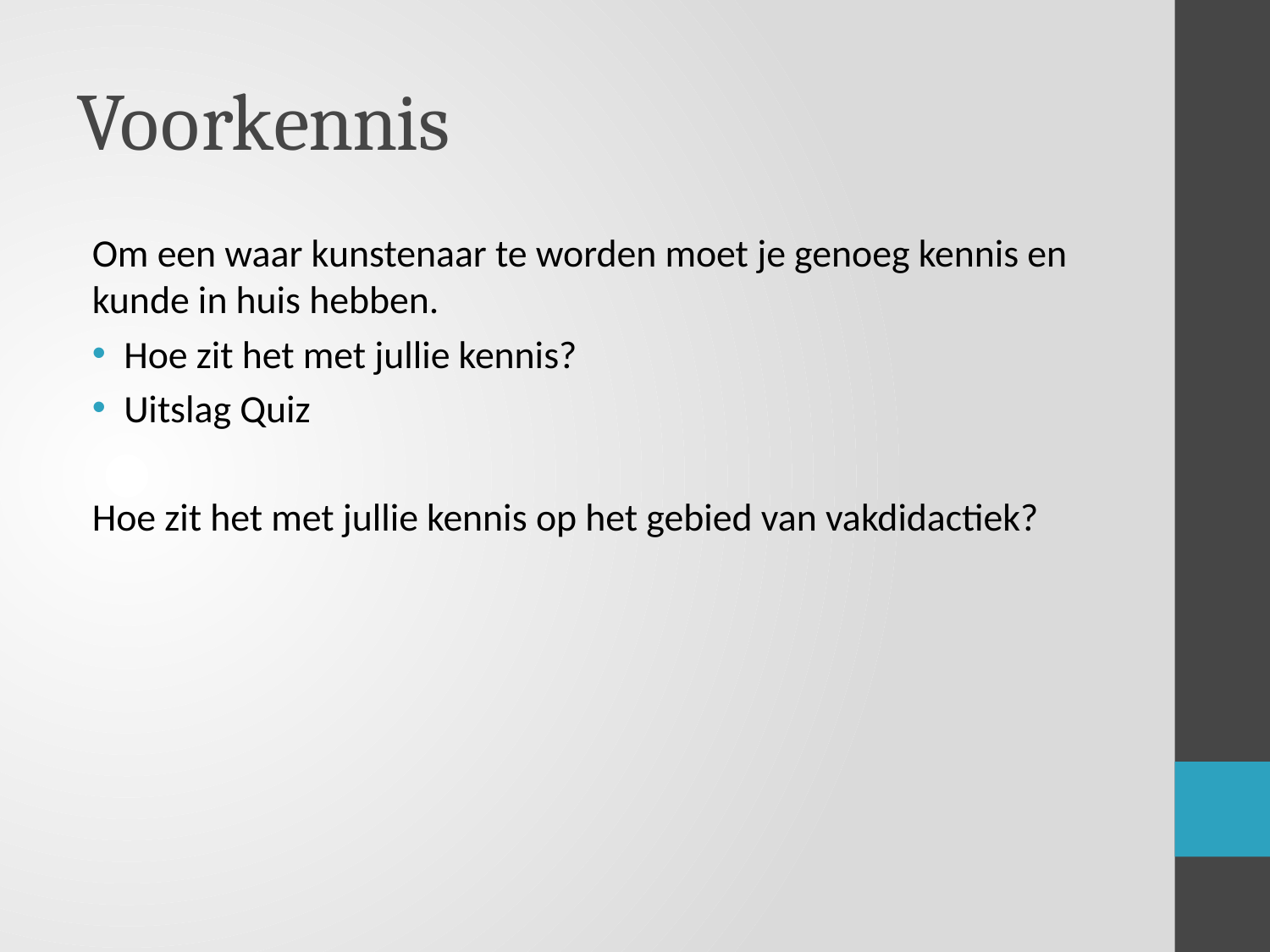

# Voorkennis
Om een waar kunstenaar te worden moet je genoeg kennis en kunde in huis hebben.
Hoe zit het met jullie kennis?
Uitslag Quiz

Hoe zit het met jullie kennis op het gebied van vakdidactiek?